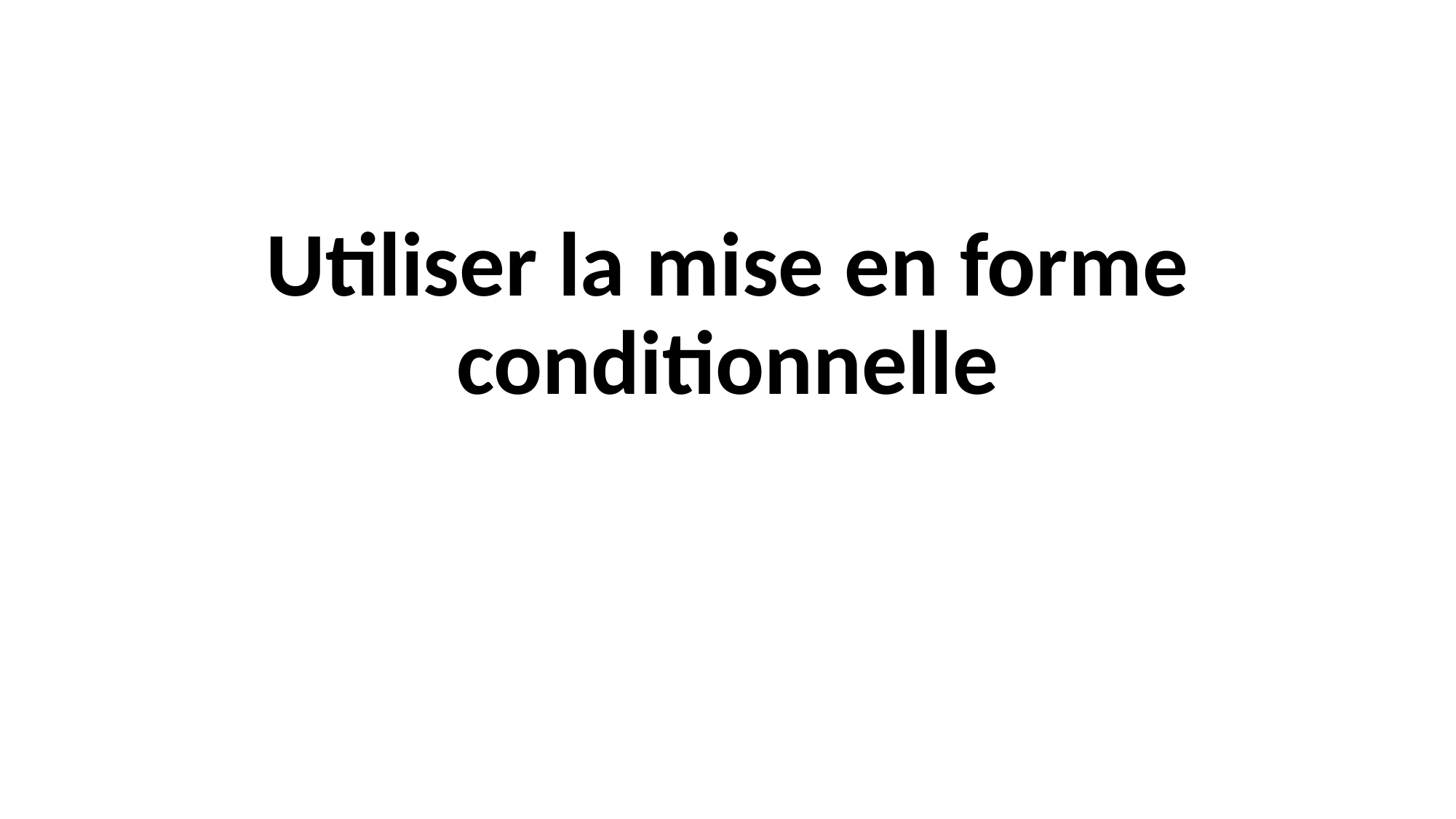

# Utiliser la mise en forme conditionnelle